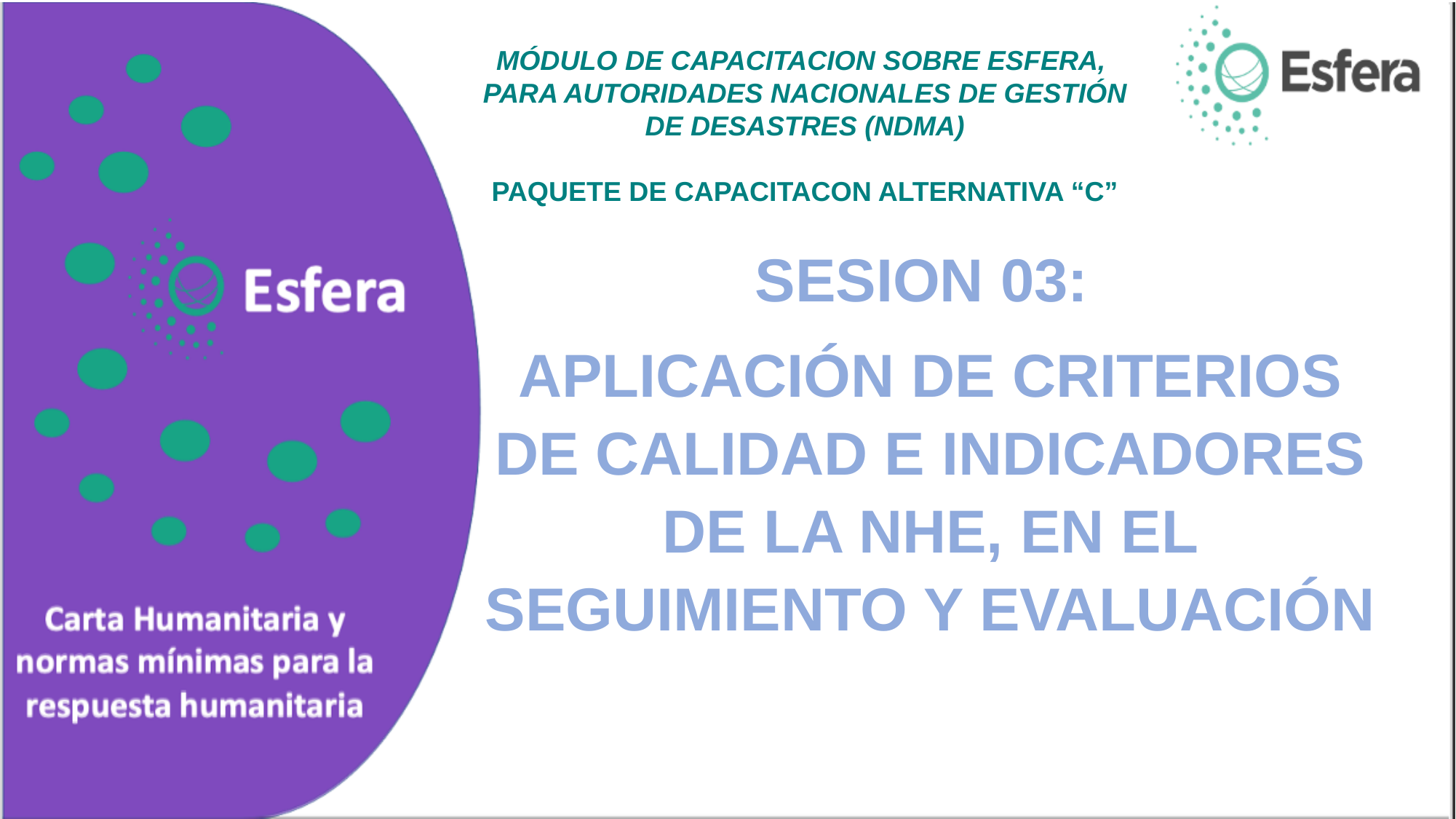

MÓDULO DE CAPACITACION SOBRE ESFERA,
PARA AUTORIDADES NACIONALES DE GESTIÓN DE DESASTRES (NDMA)

PAQUETE DE CAPACITACON ALTERNATIVA “C”

SESION 03:
APLICACIÓN DE CRITERIOS DE CALIDAD E INDICADORES DE LA NHE, EN EL SEGUIMIENTO Y EVALUACIÓN